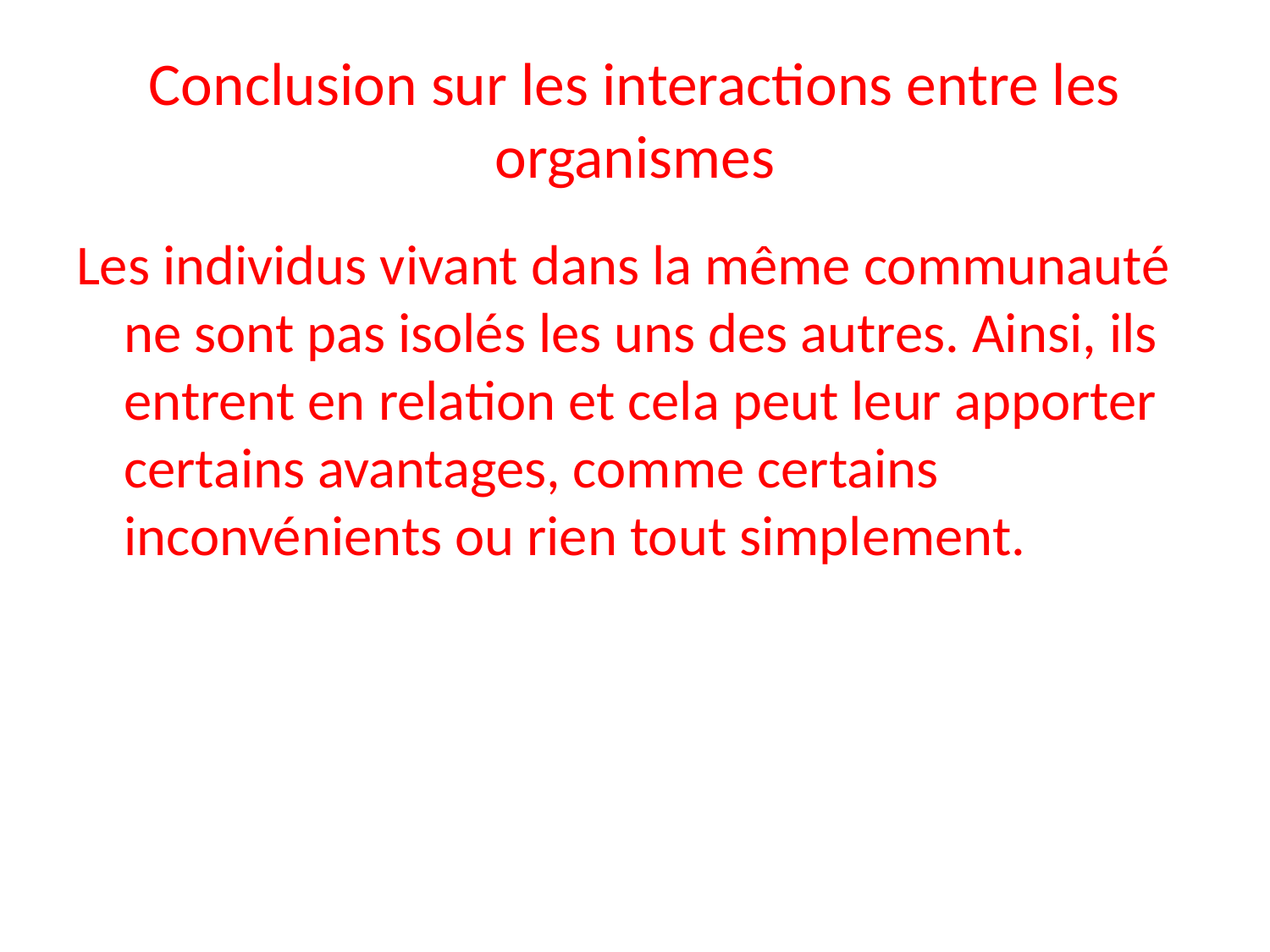

# Conclusion sur les interactions entre les organismes
Les individus vivant dans la même communauté ne sont pas isolés les uns des autres. Ainsi, ils entrent en relation et cela peut leur apporter certains avantages, comme certains inconvénients ou rien tout simplement.